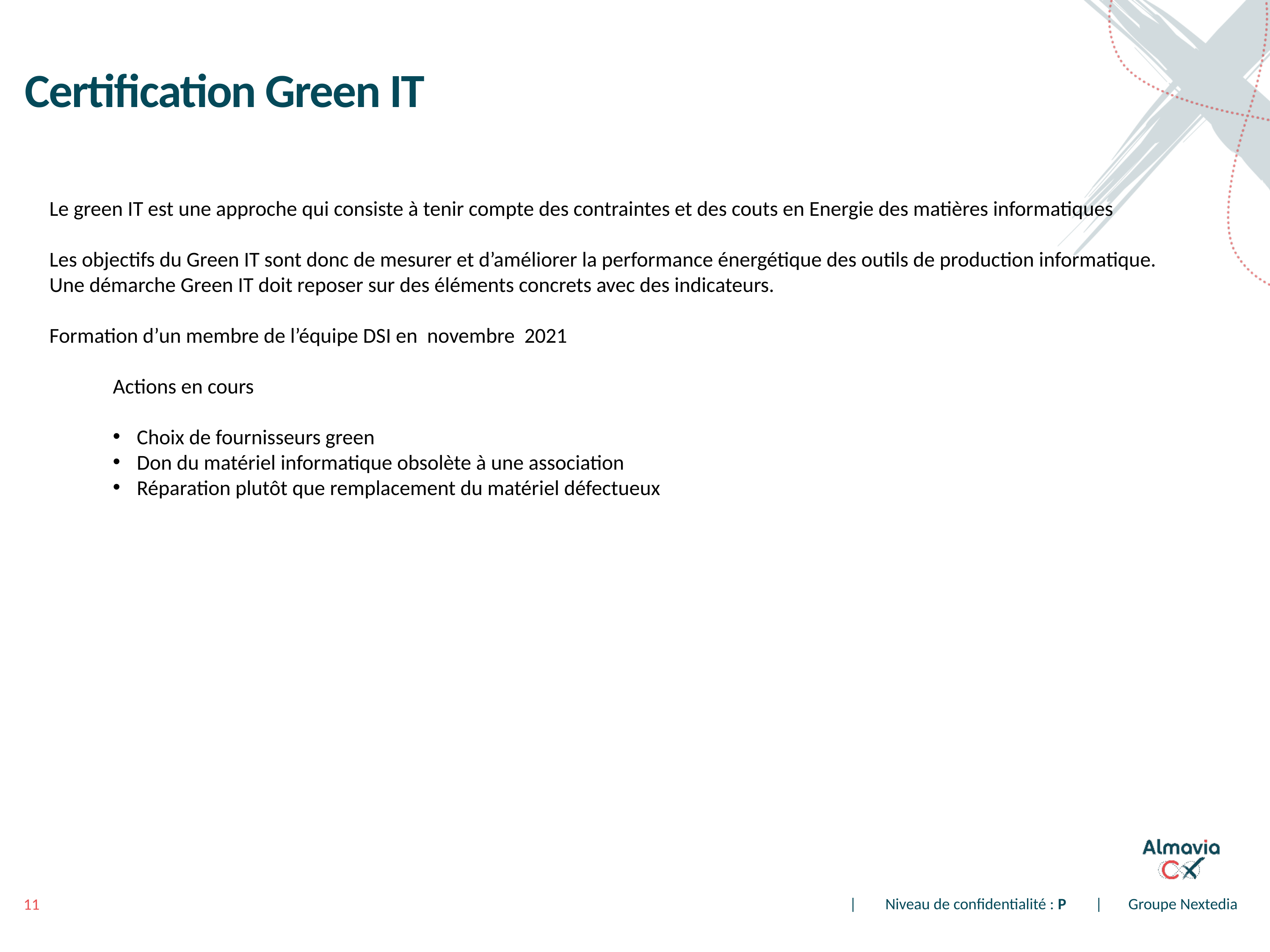

# Certification Green IT

Le green IT est une approche qui consiste à tenir compte des contraintes et des couts en Energie des matières informatiques

Les objectifs du Green IT sont donc de mesurer et d’améliorer la performance énergétique des outils de production informatique.
Une démarche Green IT doit reposer sur des éléments concrets avec des indicateurs.

Formation d’un membre de l’équipe DSI en  novembre  2021

Actions en cours

Choix de fournisseurs green
Don du matériel informatique obsolète à une association
Réparation plutôt que remplacement du matériel défectueux